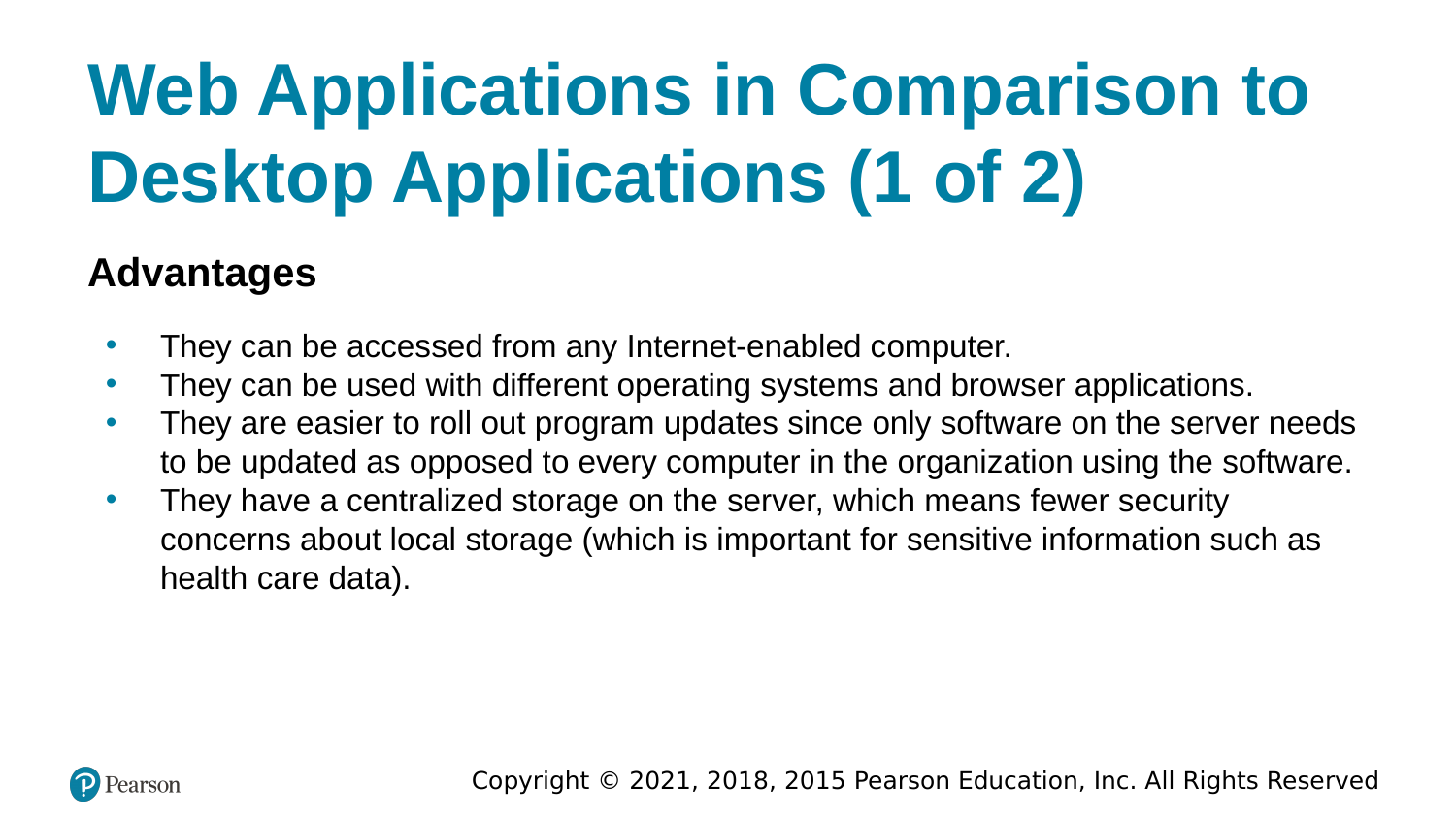

# Web Applications in Comparison to Desktop Applications (1 of 2)
Advantages
They can be accessed from any Internet-enabled computer.
They can be used with different operating systems and browser applications.
They are easier to roll out program updates since only software on the server needs to be updated as opposed to every computer in the organization using the software.
They have a centralized storage on the server, which means fewer security concerns about local storage (which is important for sensitive information such as health care data).